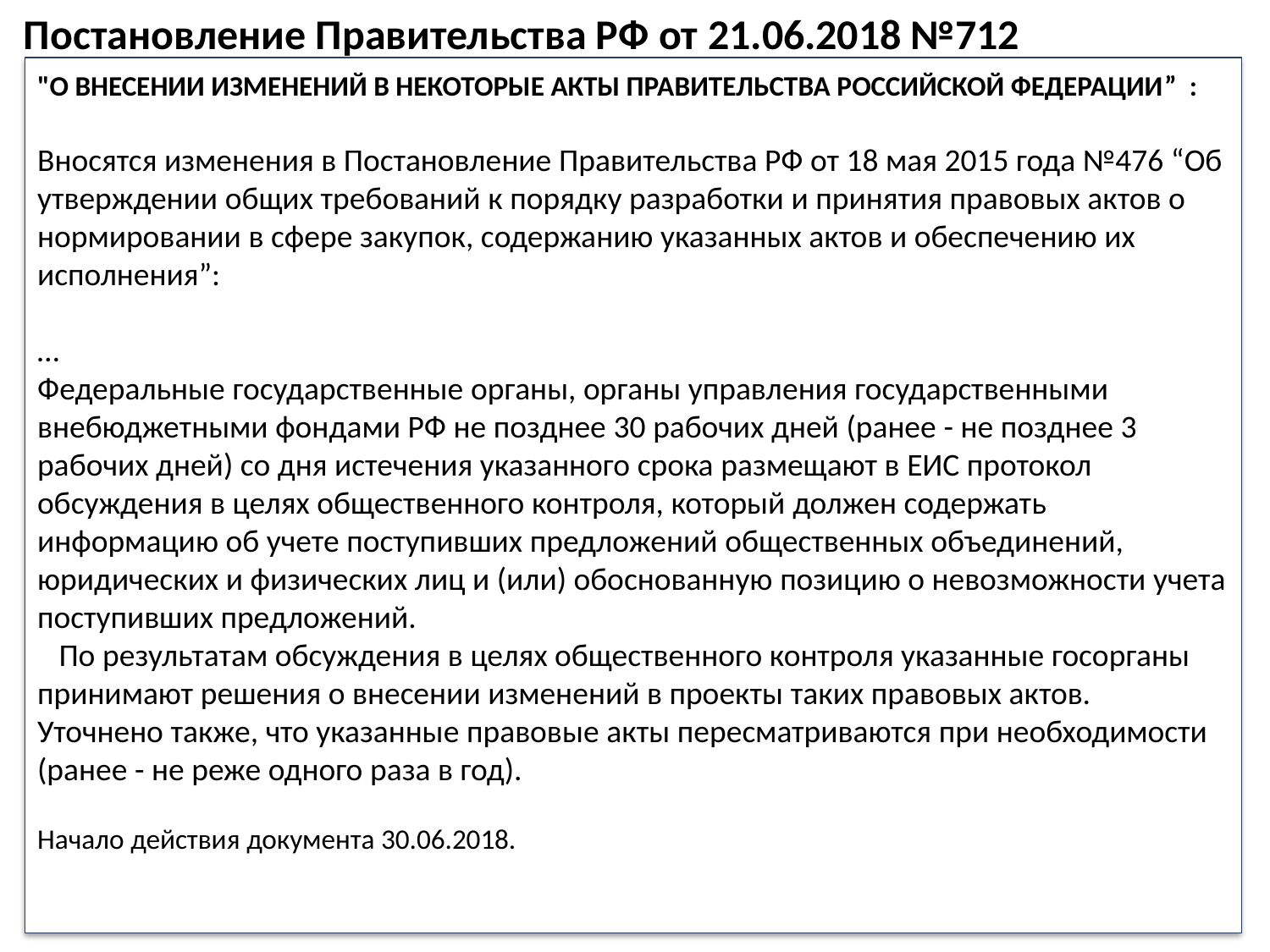

Постановление Правительства РФ от 21.06.2018 №712
"О ВНЕСЕНИИ ИЗМЕНЕНИЙ В НЕКОТОРЫЕ АКТЫ ПРАВИТЕЛЬСТВА РОССИЙСКОЙ ФЕДЕРАЦИИ”  :

Вносятся изменения в Постановление Правительства РФ от 18 мая 2015 года №476 “Об утверждении общих требований к порядку разработки и принятия правовых актов о нормировании в сфере закупок, содержанию указанных актов и обеспечению их исполнения”:

…
Федеральные государственные органы, органы управления государственными внебюджетными фондами РФ не позднее 30 рабочих дней (ранее - не позднее 3 рабочих дней) со дня истечения указанного срока размещают в ЕИС протокол обсуждения в целях общественного контроля, который должен содержать информацию об учете поступивших предложений общественных объединений, юридических и физических лиц и (или) обоснованную позицию о невозможности учета поступивших предложений.
   По результатам обсуждения в целях общественного контроля указанные госорганы принимают решения о внесении изменений в проекты таких правовых актов.
Уточнено также, что указанные правовые акты пересматриваются при необходимости (ранее - не реже одного раза в год).

Начало действия документа 30.06.2018.

48